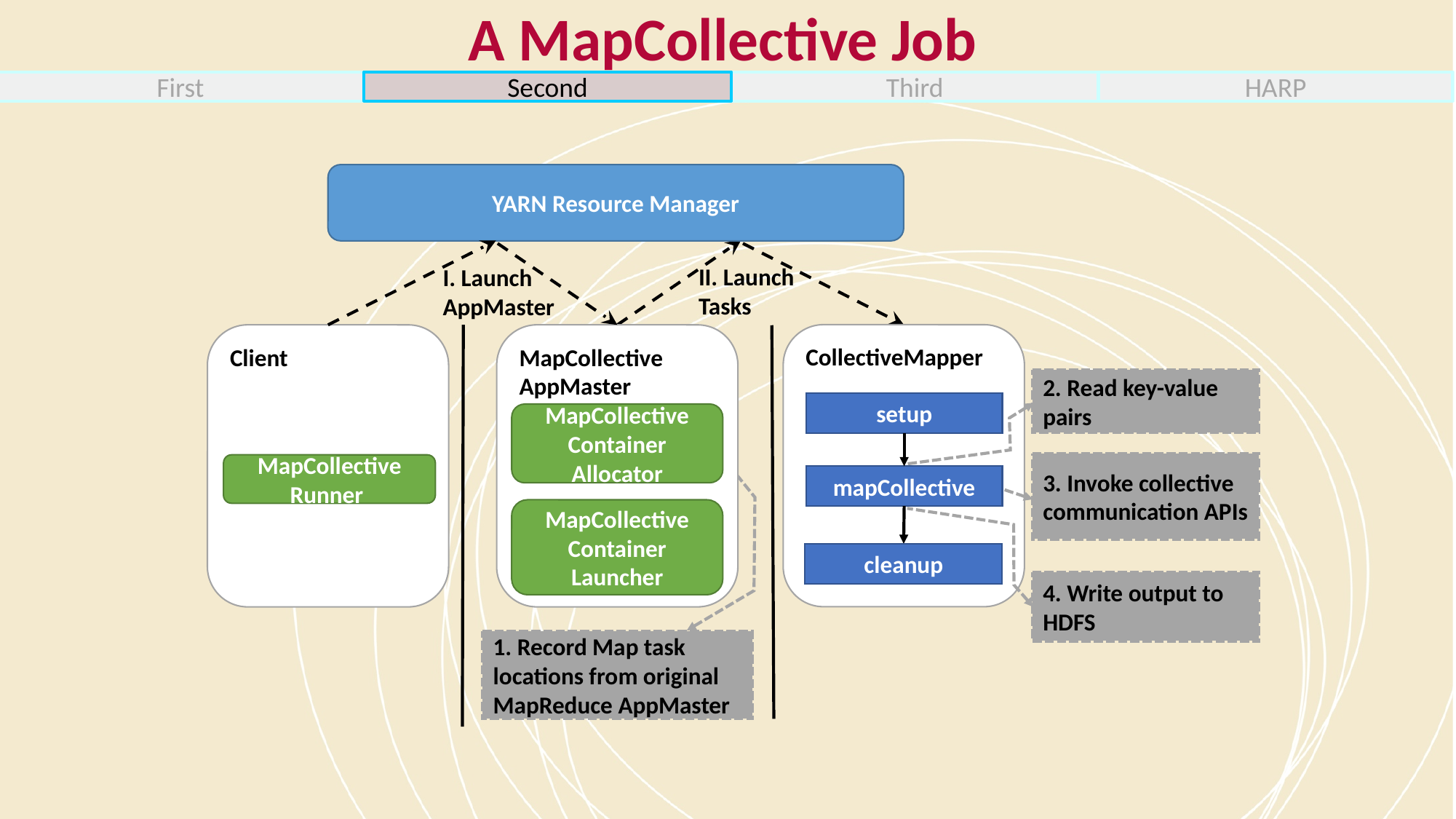

# A MapCollective Job
YARN Resource Manager
II. Launch Tasks
I. Launch AppMaster
CollectiveMapper
Client

MapCollective Runner
MapCollective
AppMaster

MapCollective
Container
Allocator
MapCollective
Container
Launcher
2. Read key-value pairs
setup
3. Invoke collective communication APIs
mapCollective
cleanup
4. Write output to HDFS
1. Record Map task locations from original MapReduce AppMaster